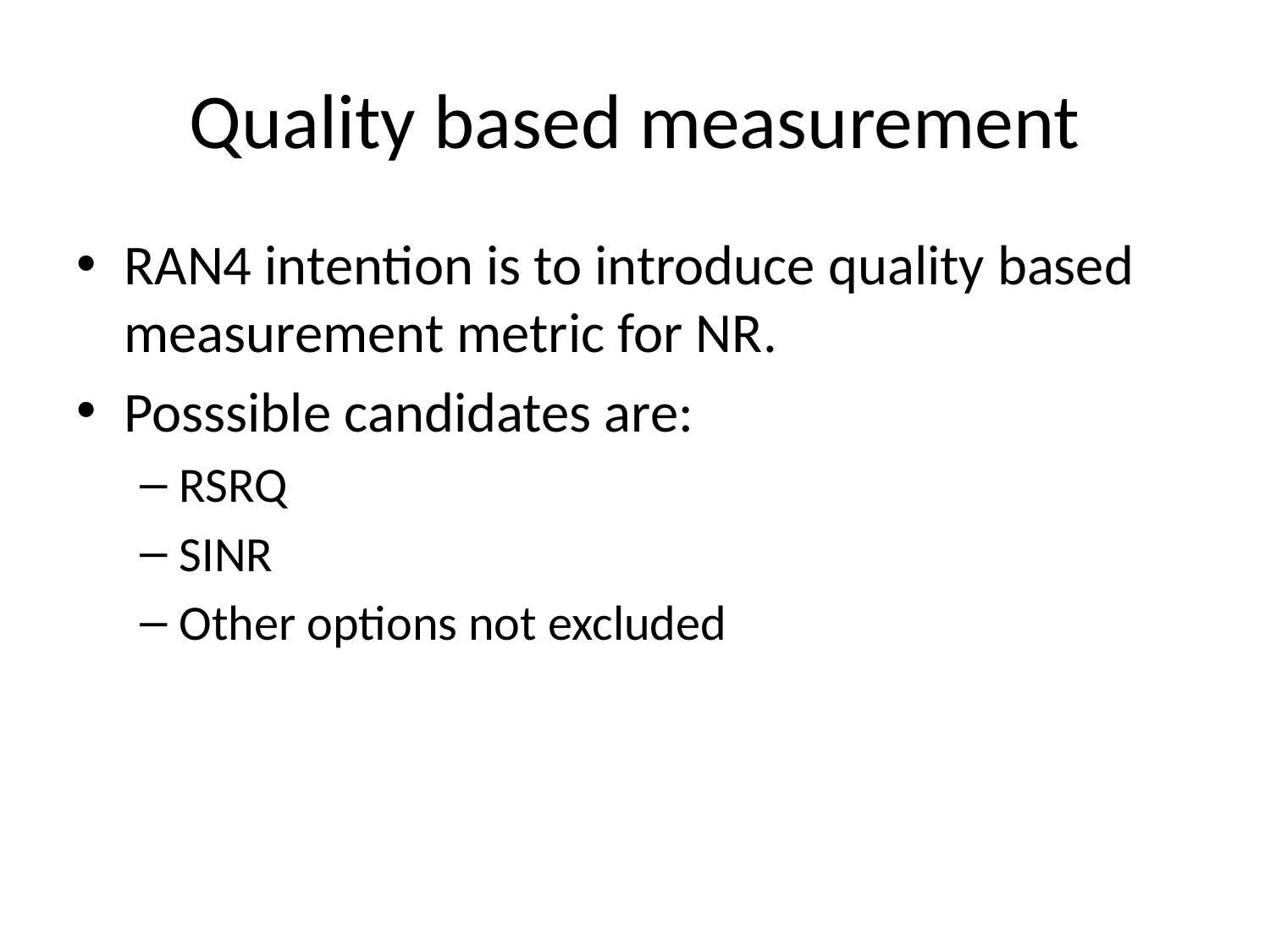

# Quality based measurement
RAN4 intention is to introduce quality based measurement metric for NR.
Posssible candidates are:
RSRQ
SINR
Other options not excluded